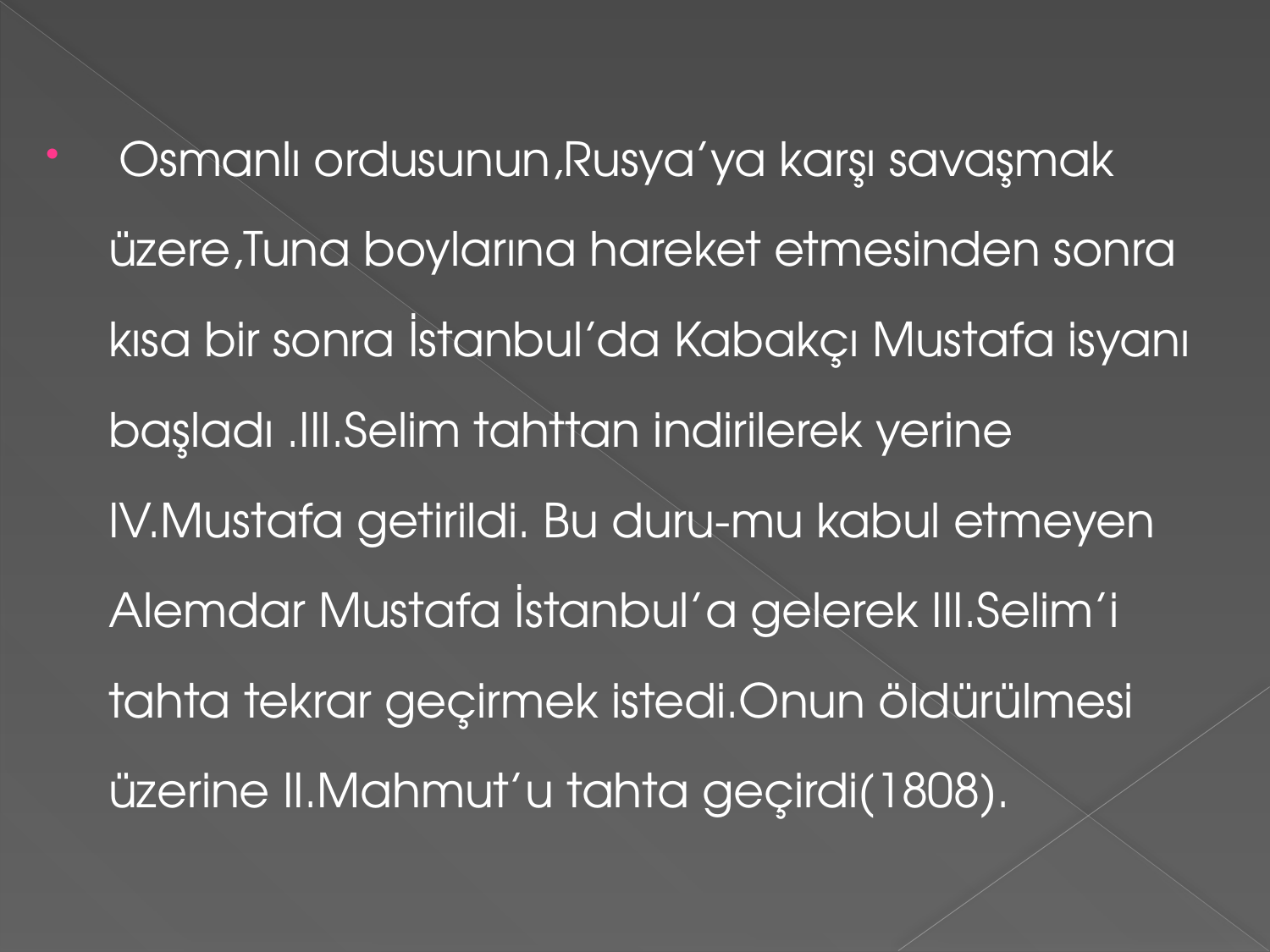

Osmanlı ordusunun,Rusya’ya karşı savaşmak üzere,Tuna boylarına hareket etmesinden sonra kısa bir sonra İstanbul’da Kabakçı Mustafa isyanı başladı .III.Selim tahttan indirilerek yerine IV.Mustafa getirildi. Bu duru-mu kabul etmeyen Alemdar Mustafa İstanbul’a gelerek III.Selim’i tahta tekrar geçirmek istedi.Onun öldürülmesi üzerine II.Mahmut’u tahta geçirdi(1808).